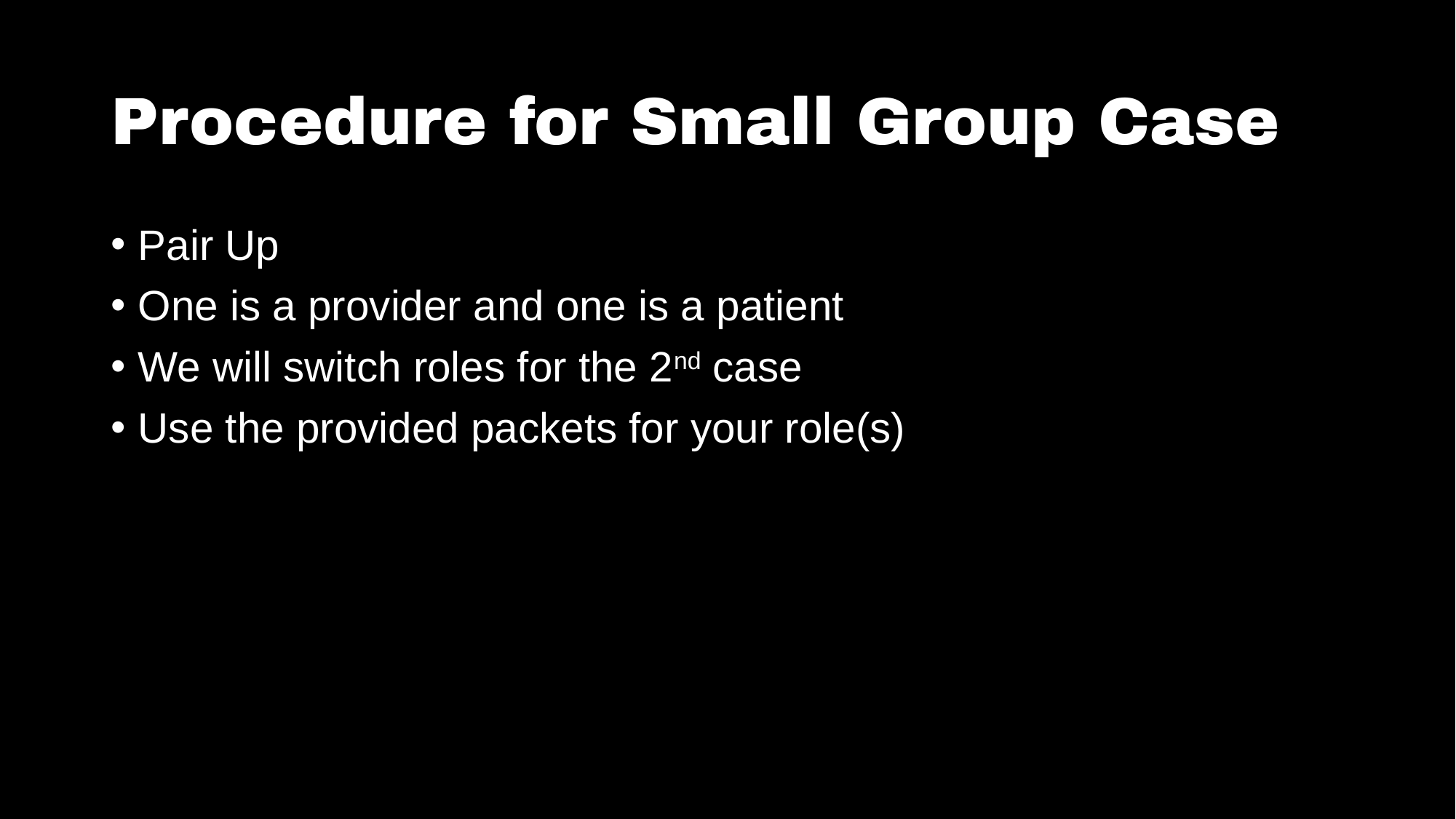

# Procedure for Small Group Case
Pair Up
One is a provider and one is a patient
We will switch roles for the 2nd case
Use the provided packets for your role(s)